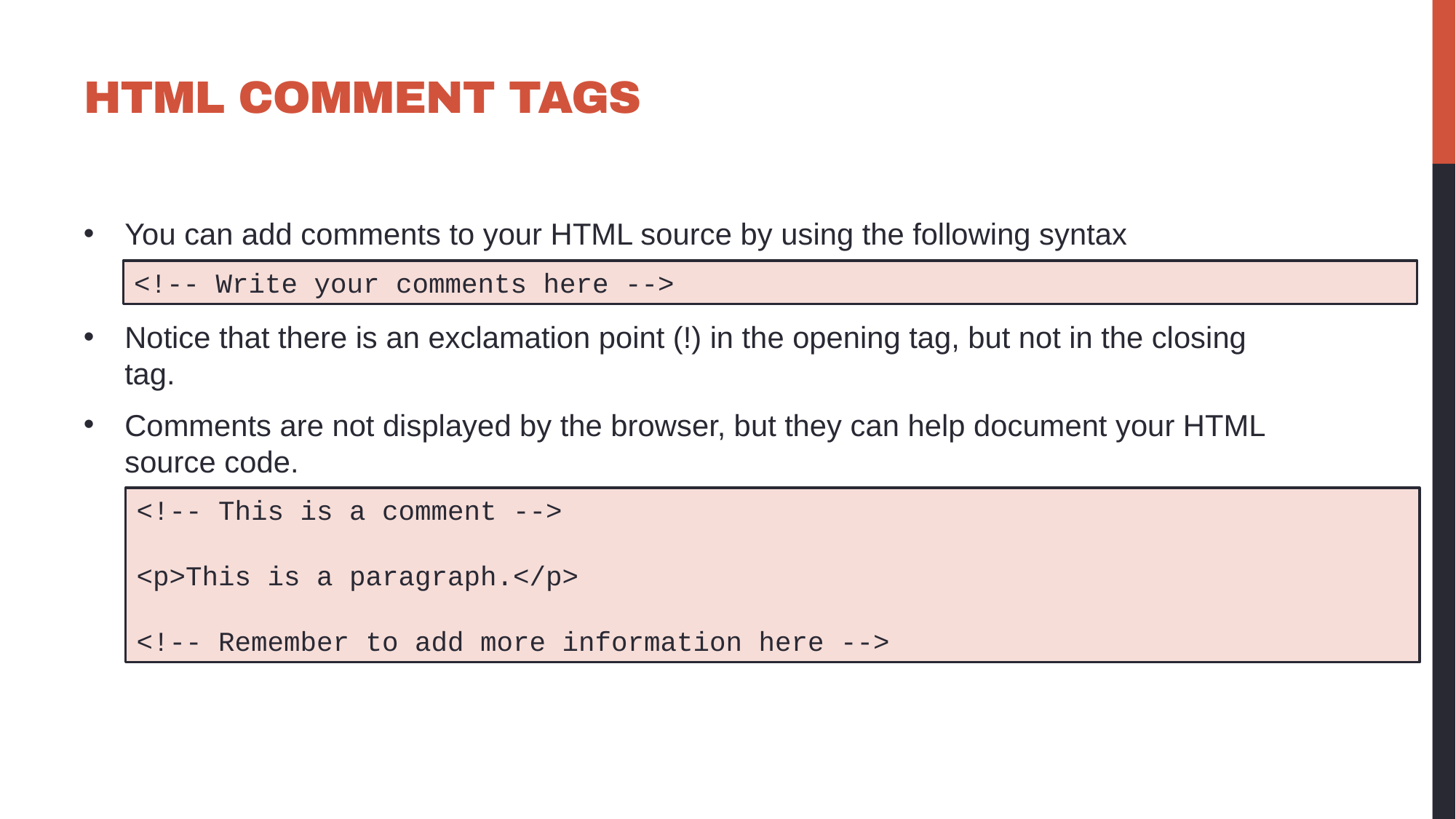

# HTML Comment Tags
You can add comments to your HTML source by using the following syntax

Notice that there is an exclamation point (!) in the opening tag, but not in the closing tag.
Comments are not displayed by the browser, but they can help document your HTML source code.
<!-- Write your comments here -->
<!-- This is a comment -->

<p>This is a paragraph.</p>

<!-- Remember to add more information here -->